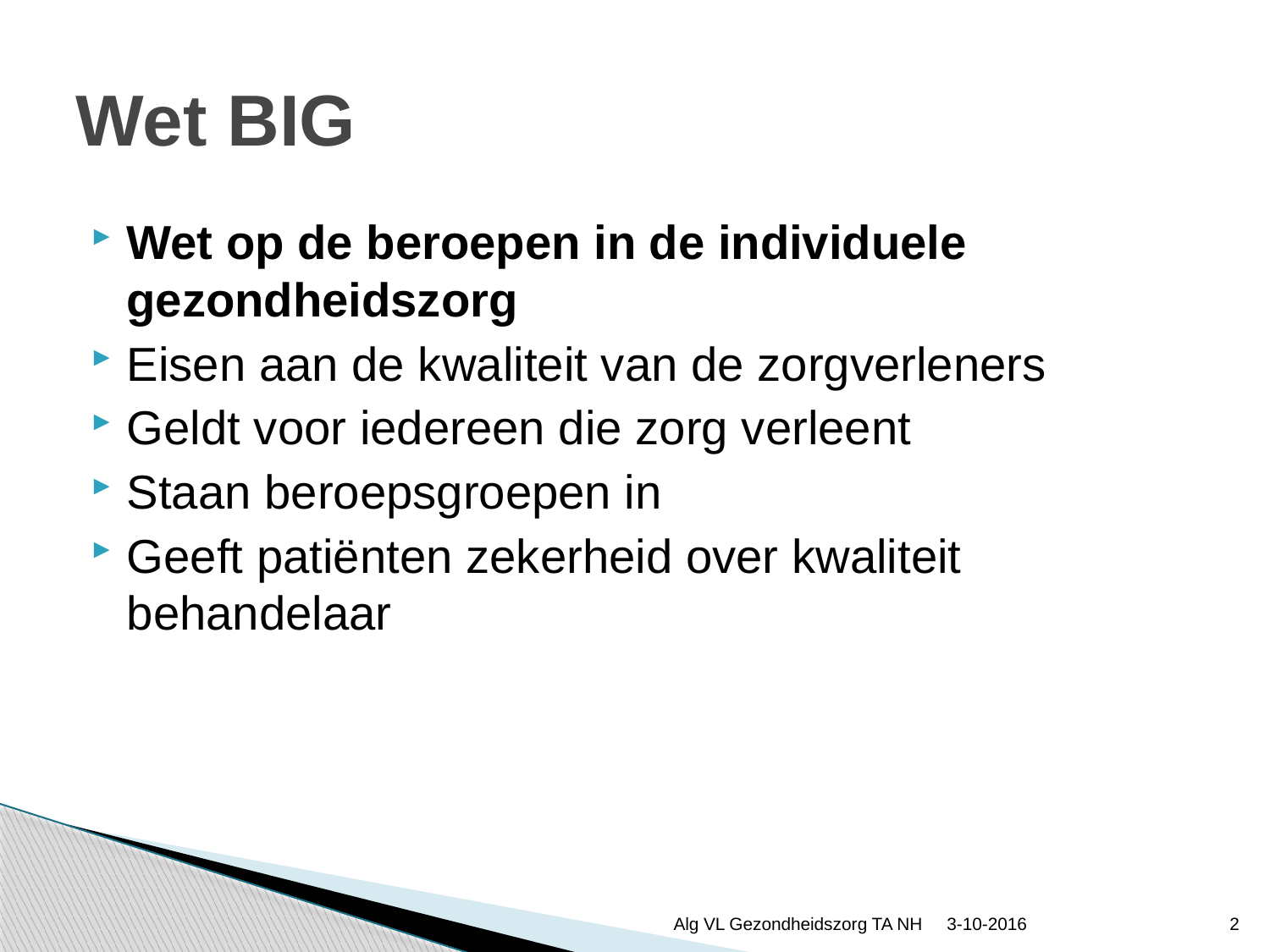

# Wet BIG
Wet op de beroepen in de individuele gezondheidszorg
Eisen aan de kwaliteit van de zorgverleners
Geldt voor iedereen die zorg verleent
Staan beroepsgroepen in
Geeft patiënten zekerheid over kwaliteit behandelaar

Alg VL Gezondheidszorg TA NH
3-10-2016
2